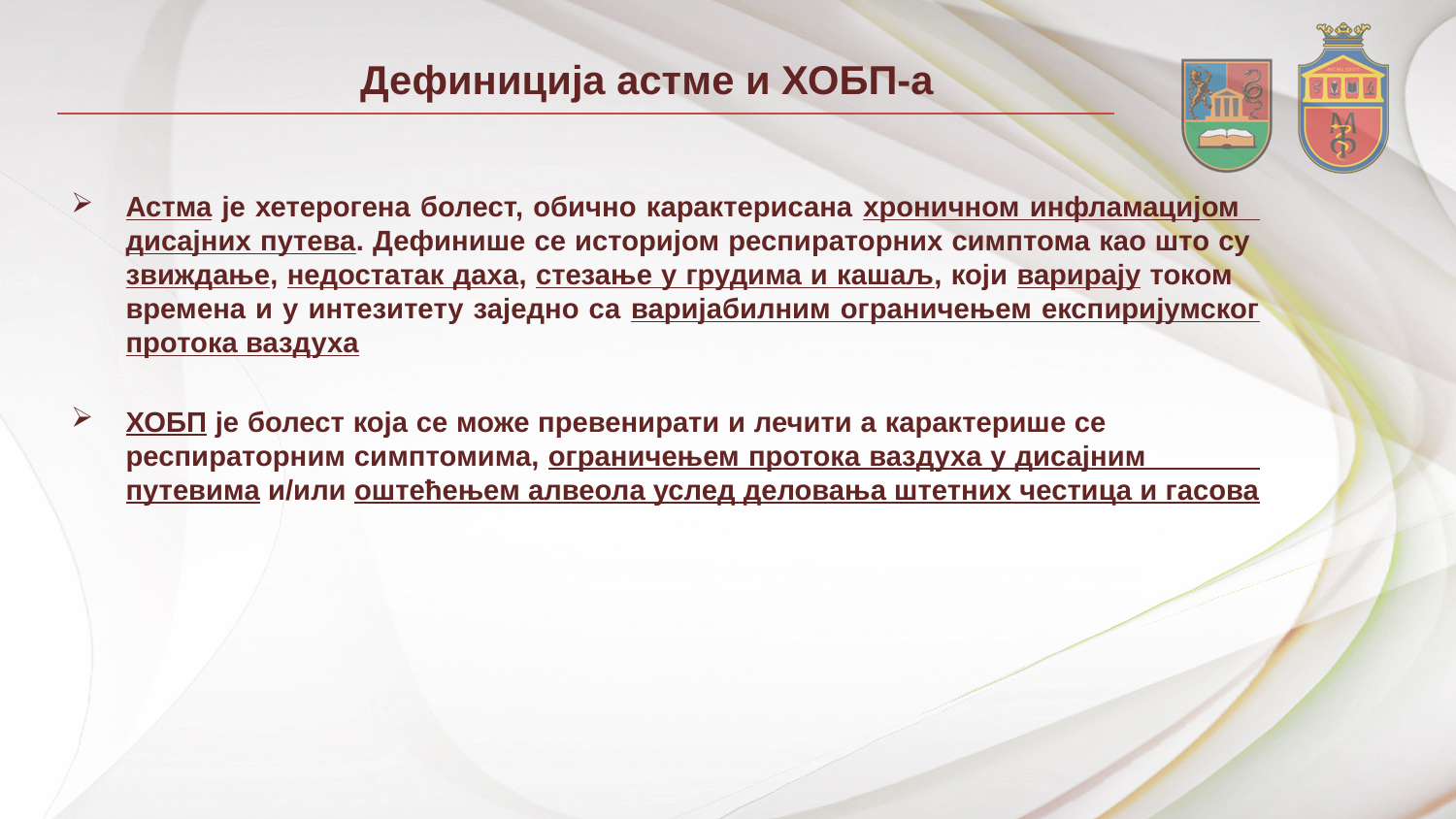

Дефиниција астме и ХОБП-а
Астма је хетерогена болест, обично карактерисана хроничном инфламацијом   дисајних путева. Дефинише се историјом респираторних симптома као што су  звиждање, недостатак даха, стезање у грудима и кашаљ, који варирају током    времена и у интезитету заједно са варијабилним ограничењем експиријумског протока ваздуха

ХОБП је болест која се може превенирати и лечити а карактерише се                   респираторним симптомима, ограничењем протока ваздуха у дисајним              путевима и/или оштећењем алвеола услед деловања штетних честица и гасова